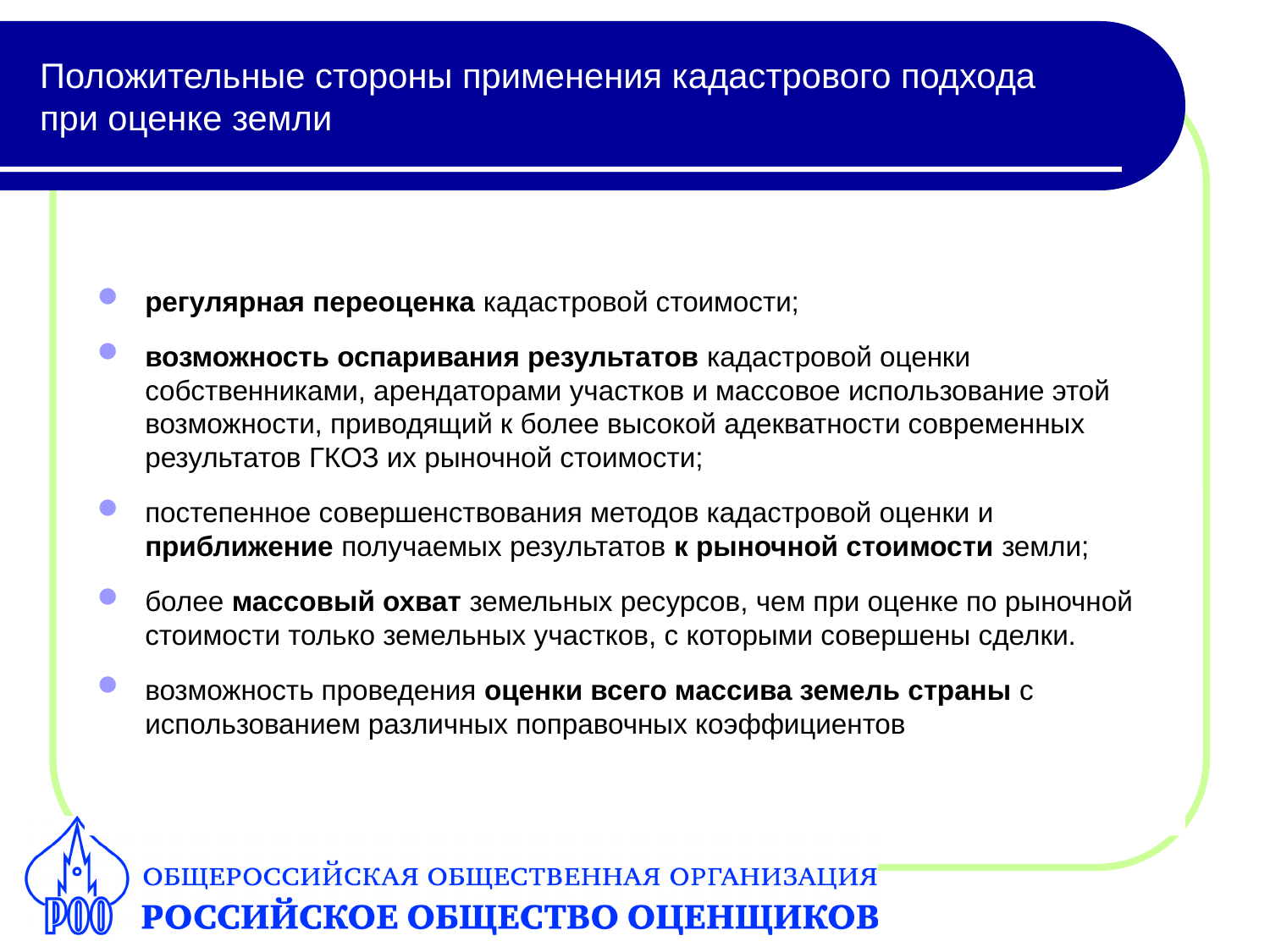

# Положительные стороны применения кадастрового подхода при оценке земли

регулярная переоценка кадастровой стоимости;
возможность оспаривания результатов кадастровой оценки собственниками, арендаторами участков и массовое использование этой возможности, приводящий к более высокой адекватности современных результатов ГКОЗ их рыночной стоимости;
постепенное совершенствования методов кадастровой оценки и приближение получаемых результатов к рыночной стоимости земли;
более массовый охват земельных ресурсов, чем при оценке по рыночной стоимости только земельных участков, с которыми совершены сделки.
возможность проведения оценки всего массива земель страны с использованием различных поправочных коэффициентов